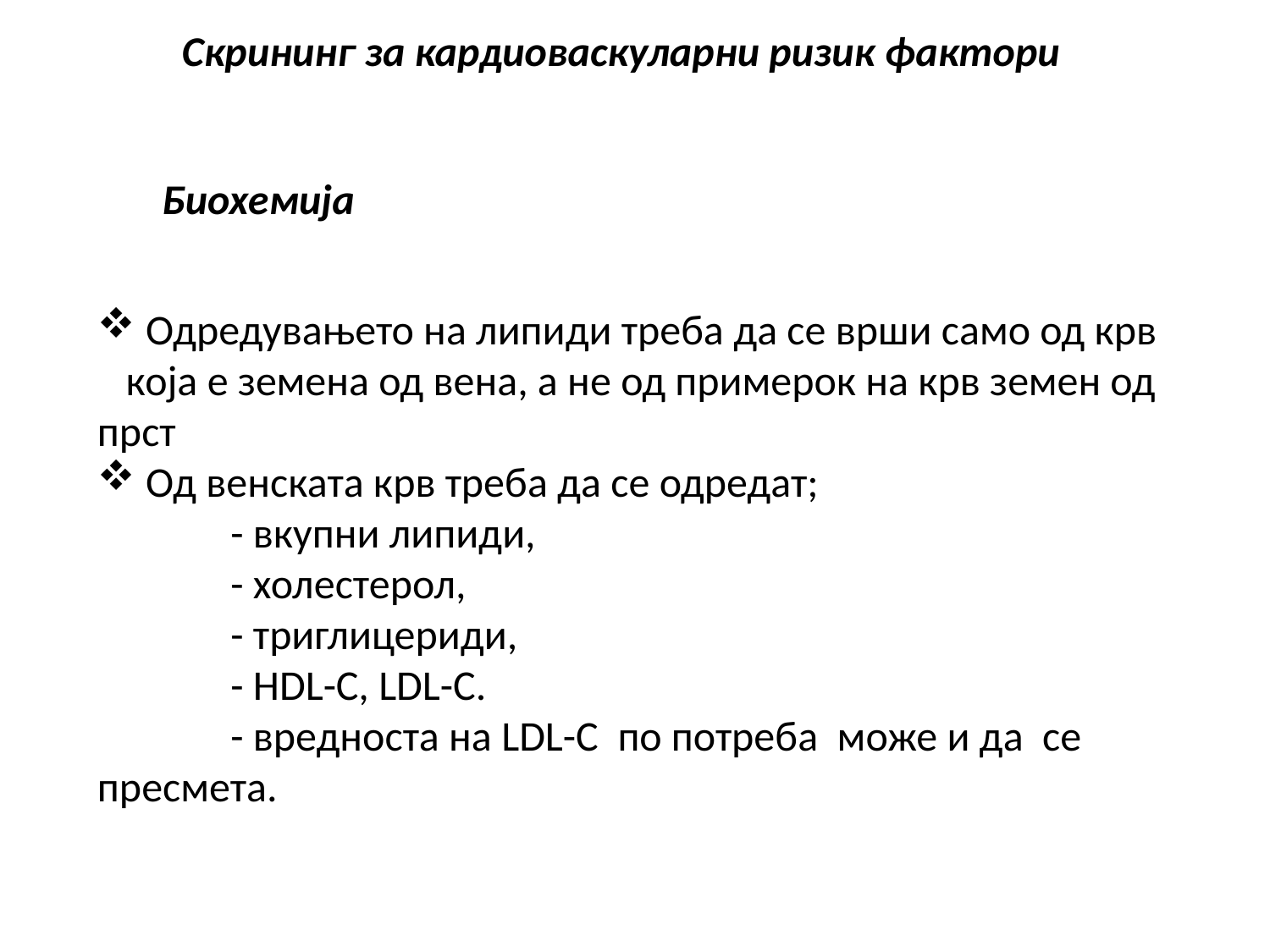

# Скрининг за кардиоваскуларни ризик фактори
Биохемија
 Одредувањето на липиди треба да се врши само од крв    која е земена од вена, а не од примерок на крв земен од прст
 Од венската крв треба да се одредат;
              - вкупни липиди,
              - холестерол,
              - триглицериди,
              - HDL-C, LDL-C.
              - вредноста на LDL-C  по потреба  може и да  се пресмета.